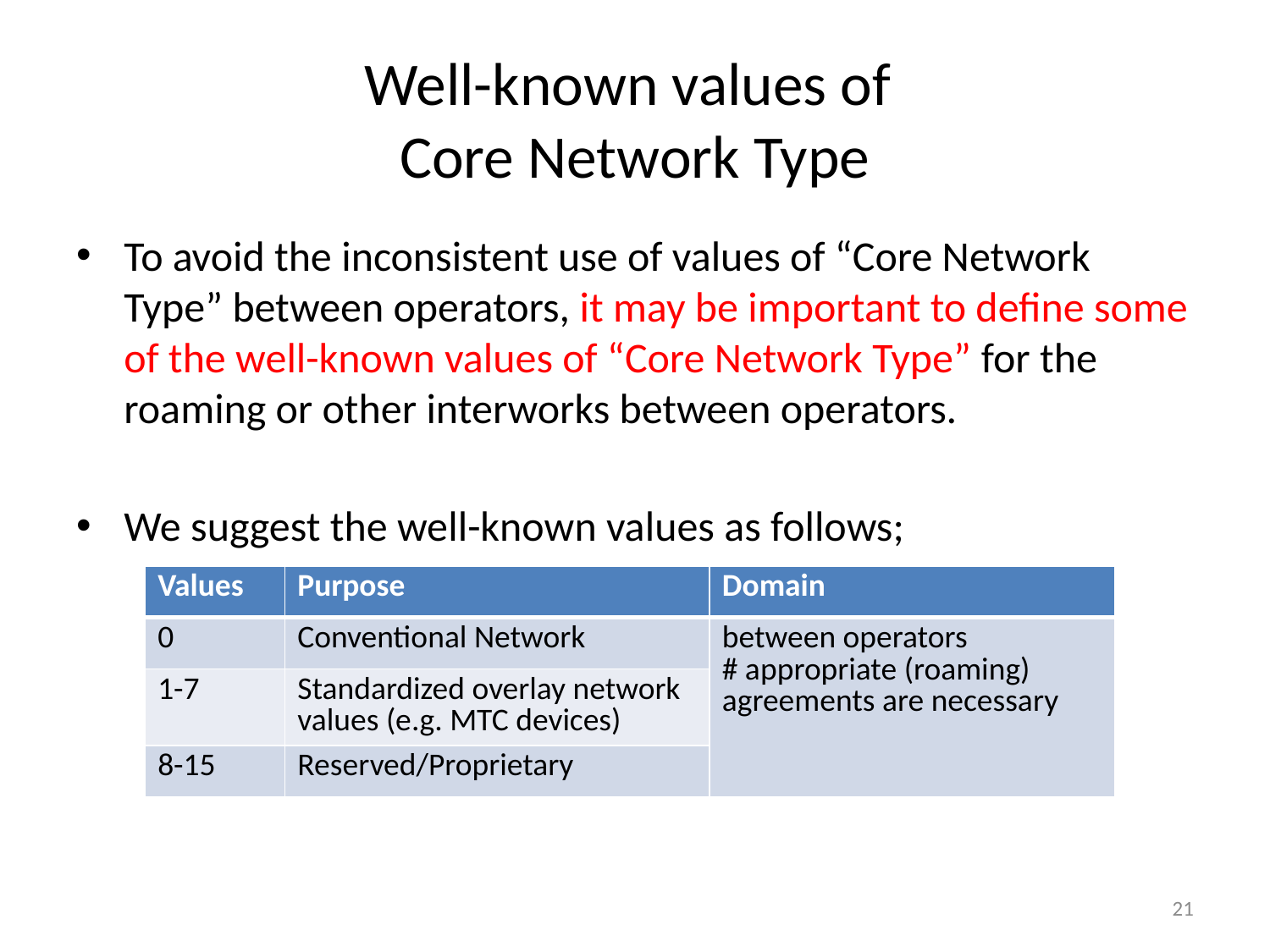

# Well-known values of Core Network Type
To avoid the inconsistent use of values of “Core Network Type” between operators, it may be important to define some of the well-known values of “Core Network Type” for the roaming or other interworks between operators.

We suggest the well-known values as follows;
| Values | Purpose | Domain |
| --- | --- | --- |
| 0 | Conventional Network | between operators # appropriate (roaming) agreements are necessary |
| 1-7 | Standardized overlay network values (e.g. MTC devices) |  |
| 8-15 | Reserved/Proprietary |  |
21